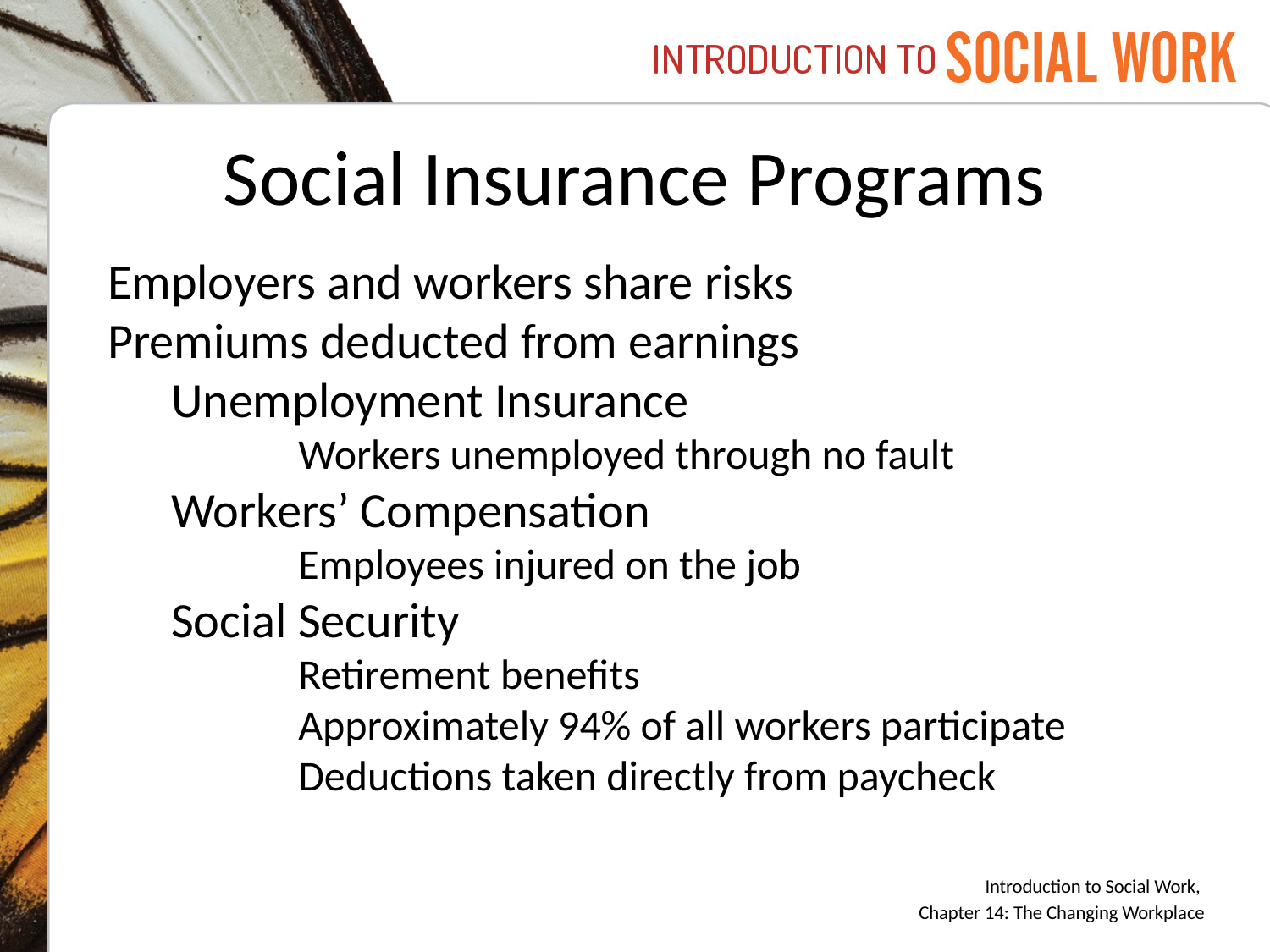

# Social Insurance Programs

Employers and workers share risks
Premiums deducted from earnings
Unemployment Insurance
	Workers unemployed through no fault
Workers’ Compensation
	Employees injured on the job
Social Security
	Retirement benefits
	Approximately 94% of all workers participate
	Deductions taken directly from paycheck
Introduction to Social Work,
Chapter 14: The Changing Workplace